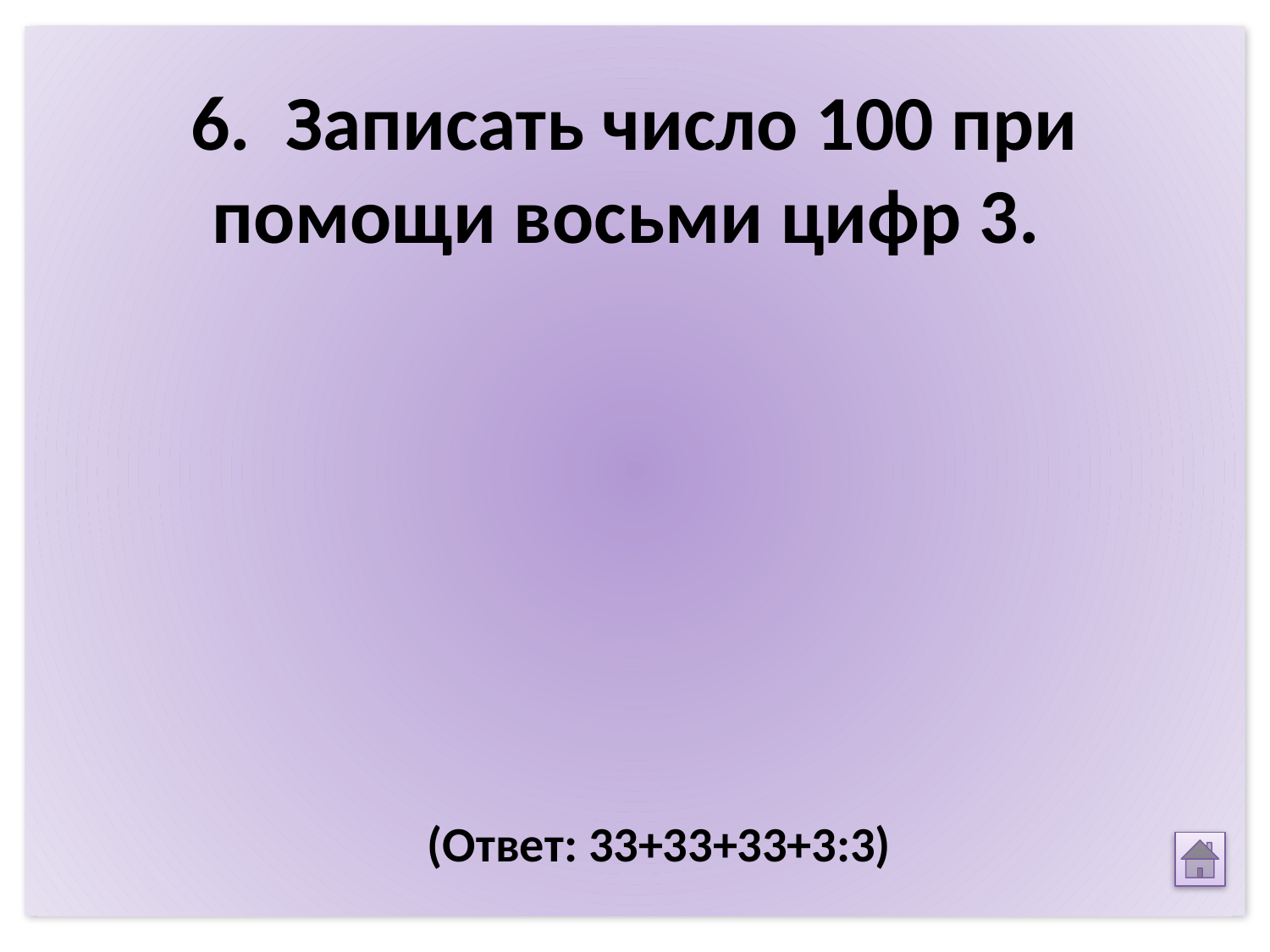

6.  Записать число 100 при помощи восьми цифр 3.
(Ответ: 33+33+33+3:3)